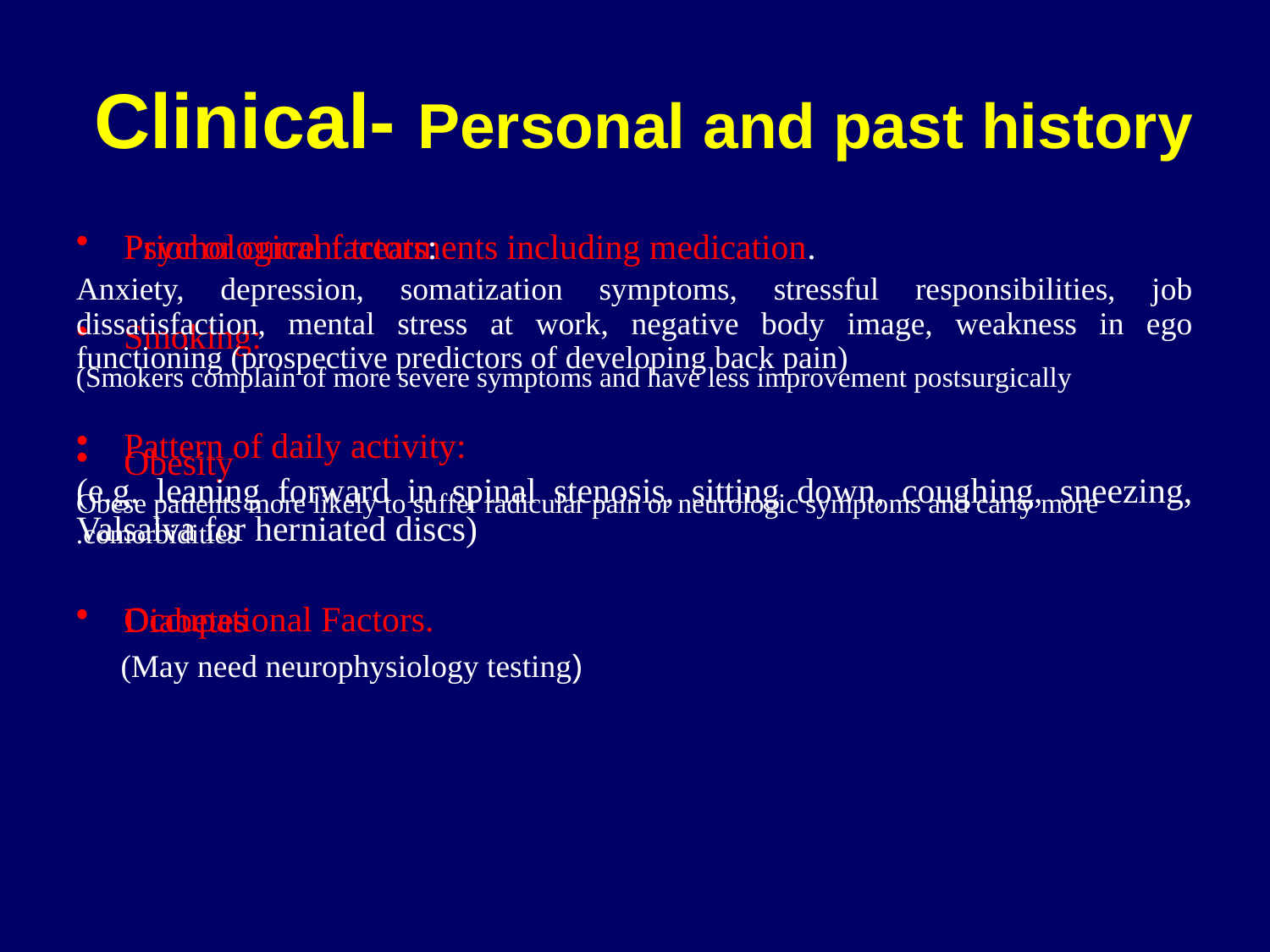

# Clinical- Personal and past history
Prior or current treatments including medication.

Smoking:
Smokers complain of more severe symptoms and have less improvement postsurgically)

Obesity
Obese patients more likely to suffer radicular pain or neurologic symptoms and carry more comorbidities.

Diabetes
     (May need neurophysiology testing)
Psychological factors:
Anxiety, depression, somatization symptoms, stressful responsibilities, job dissatisfaction, mental stress at work, negative body image, weakness in ego functioning (prospective predictors of developing back pain)

Pattern of daily activity:
(e.g. leaning forward in spinal stenosis, sitting down, coughing, sneezing, Valsalva for herniated discs)

Occupational Factors.